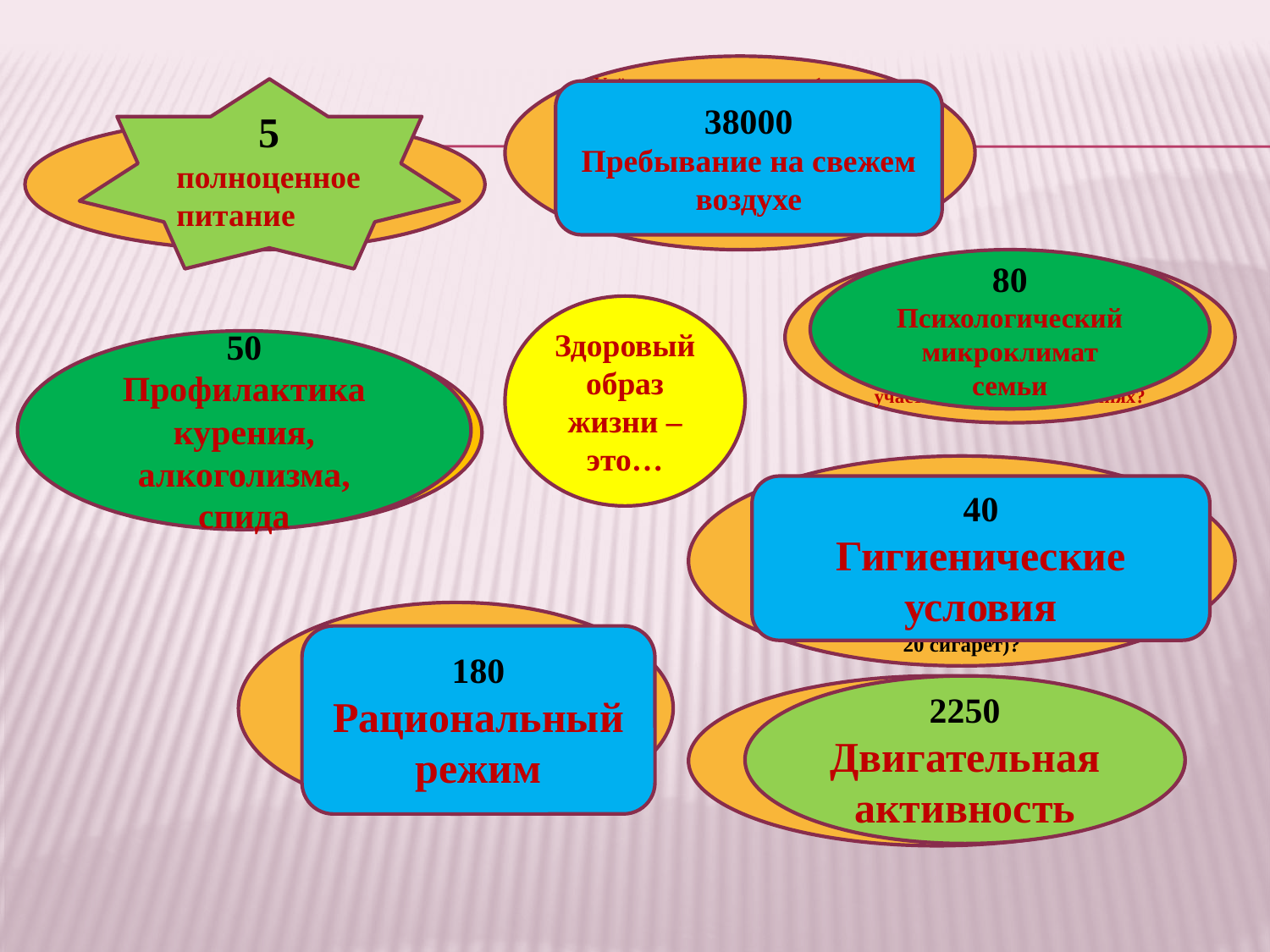

Учёные подсчитали, что в 1 г грязи из-под ногтей содержится 38000000 микробов. Чтобы заболеть достаточно проглотить в 1000 раз меньше микробов. Сколько микробов достаточно проглотить, чтобы заболеть?
#
5
полноценное питание
38000
Пребывание на свежем воздухе
((525 - 103) – (263 + 119)) : 8
80
Психологический микроклимат семьи
В соревнованиях участвовало 16 семей, в каждой папа, мама и трое детей. Сколько человек участвовало в соревнованиях?
Здоровый образ жизни – это…
50
Профилактика курения, алкоголизма, спида
Кофе и чёрный чай содержат кофеин. В одной чашке его около 150 мг, в чае его 1/3. сколько мг кофеина содержится в чае?
C каждой выкуренной сигаретой курильщик получает 2 мг никотина. Сколько никотина получит человек, выкуривший пачку сигарет (в пачке 20 сигарет)?
40
Гигиенические условия
Если пожевать дольку чеснока 1/20 часа, то во рту не останется микробов. Сколько секунд составляет это время?
180
Рациональный режим
Бегун пробежал 1000 м за 4 мин. Сколько метров он пробежит за 9 мин?
2250
Двигательная активность